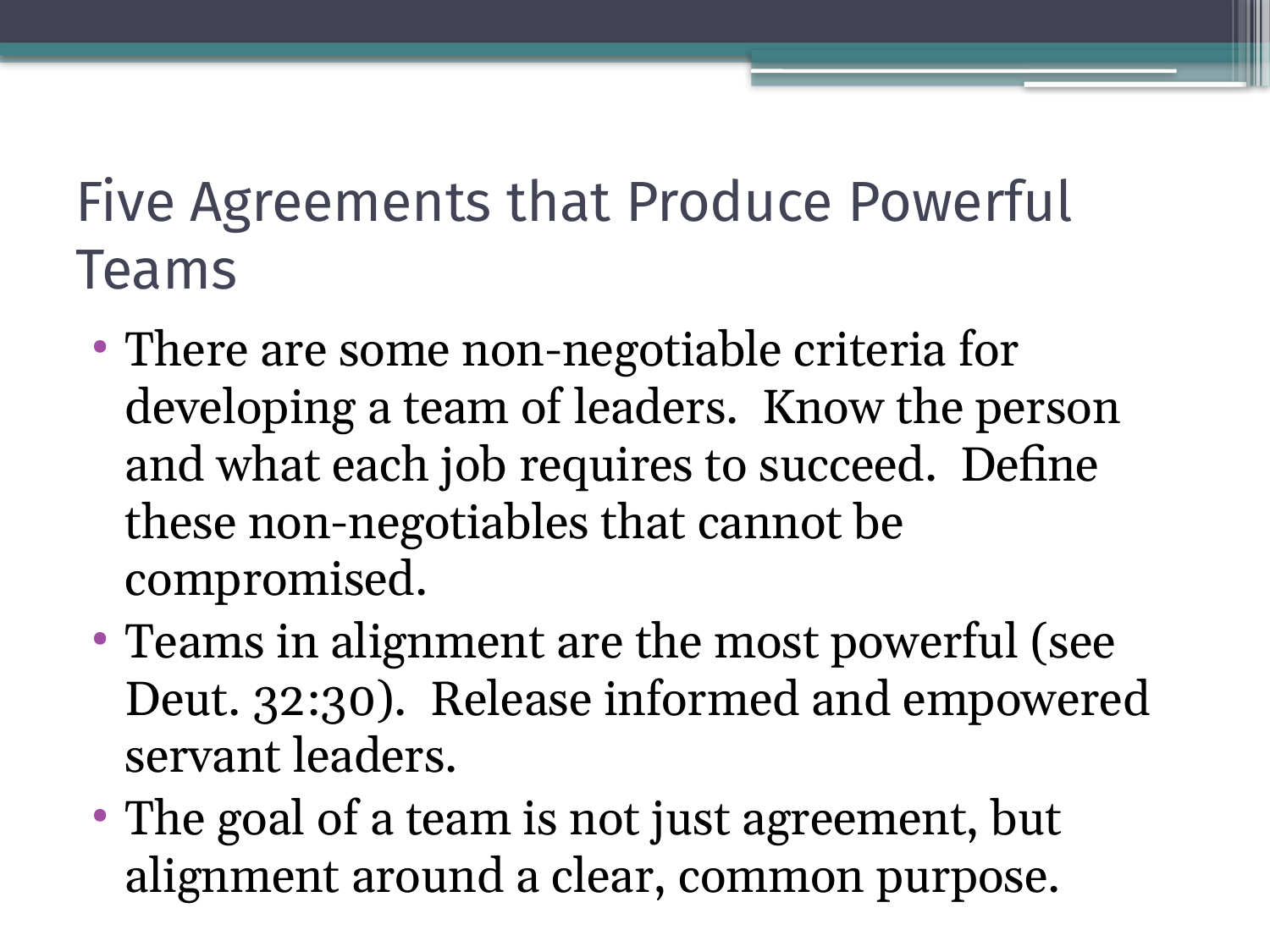

# Five Agreements that Produce Powerful Teams
There are some non-negotiable criteria for developing a team of leaders.  Know the person and what each job requires to succeed.  Define these non-negotiables that cannot be compromised.
Teams in alignment are the most powerful (see Deut. 32:30).  Release informed and empowered servant leaders.
The goal of a team is not just agreement, but alignment around a clear, common purpose.